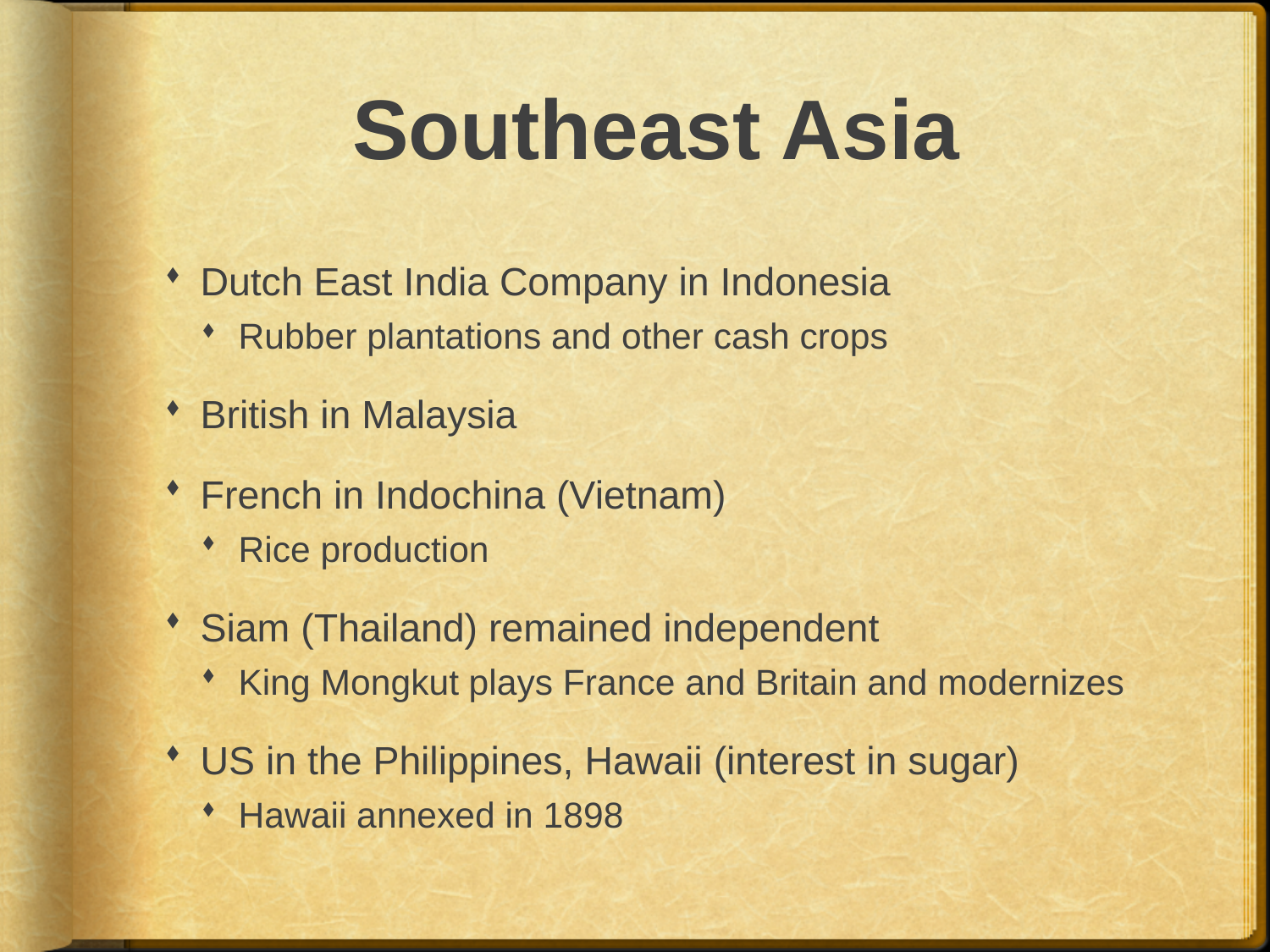

# Southeast Asia
Dutch East India Company in Indonesia
Rubber plantations and other cash crops
British in Malaysia
French in Indochina (Vietnam)
Rice production
Siam (Thailand) remained independent
King Mongkut plays France and Britain and modernizes
US in the Philippines, Hawaii (interest in sugar)
Hawaii annexed in 1898